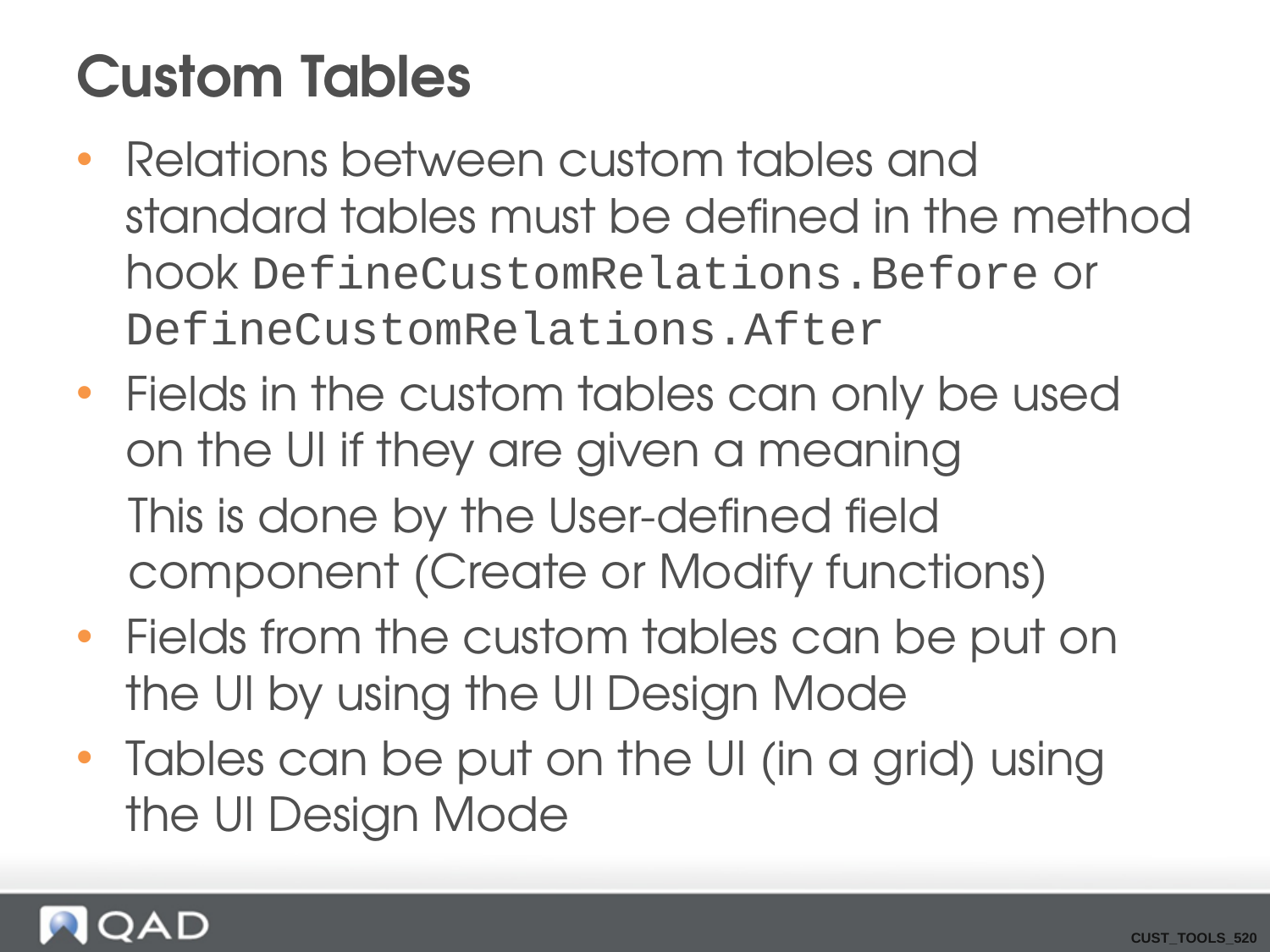

# Custom Tables
Relations between custom tables and standard tables must be defined in the method hook DefineCustomRelations.Before or DefineCustomRelations.After
Fields in the custom tables can only be used on the UI if they are given a meaning
This is done by the User-defined field component (Create or Modify functions)
Fields from the custom tables can be put on the UI by using the UI Design Mode
Tables can be put on the UI (in a grid) using the UI Design Mode
CUST_TOOLS_520